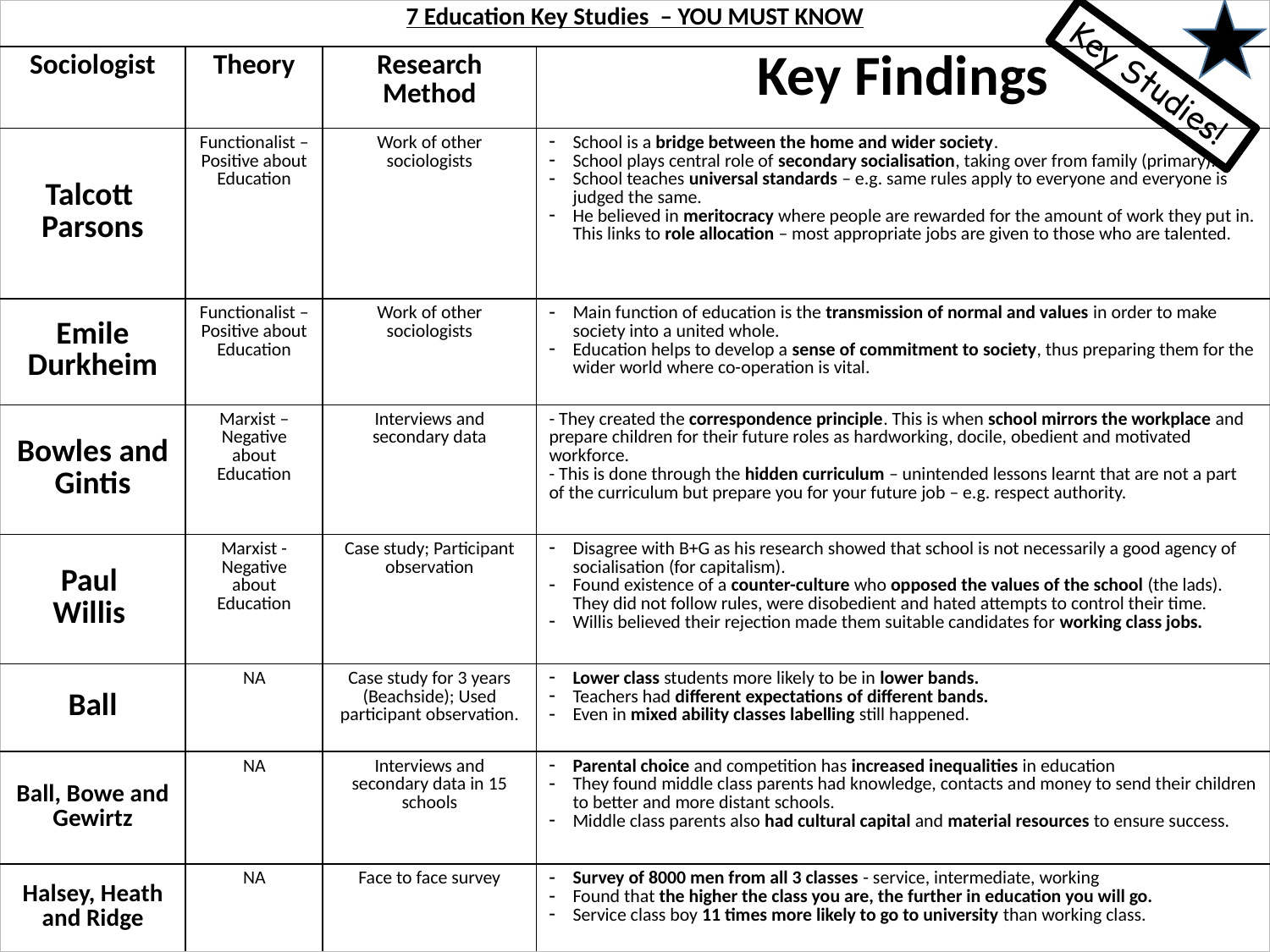

| 7 Education Key Studies – YOU MUST KNOW |  |  |  |
| --- | --- | --- | --- |
| Sociologist | Theory | Research Method | Key Findings |
| Talcott Parsons | Functionalist – Positive about Education | Work of other sociologists | School is a bridge between the home and wider society. School plays central role of secondary socialisation, taking over from family (primary). School teaches universal standards – e.g. same rules apply to everyone and everyone is judged the same. He believed in meritocracy where people are rewarded for the amount of work they put in. This links to role allocation – most appropriate jobs are given to those who are talented. |
| Emile Durkheim | Functionalist – Positive about Education | Work of other sociologists | Main function of education is the transmission of normal and values in order to make society into a united whole. Education helps to develop a sense of commitment to society, thus preparing them for the wider world where co-operation is vital. |
| Bowles and Gintis | Marxist – Negative about Education | Interviews and secondary data | - They created the correspondence principle. This is when school mirrors the workplace and prepare children for their future roles as hardworking, docile, obedient and motivated workforce. - This is done through the hidden curriculum – unintended lessons learnt that are not a part of the curriculum but prepare you for your future job – e.g. respect authority. |
| Paul Willis | Marxist - Negative about Education | Case study; Participant observation | Disagree with B+G as his research showed that school is not necessarily a good agency of socialisation (for capitalism). Found existence of a counter-culture who opposed the values of the school (the lads). They did not follow rules, were disobedient and hated attempts to control their time. Willis believed their rejection made them suitable candidates for working class jobs. |
| Ball | NA | Case study for 3 years (Beachside); Used participant observation. | Lower class students more likely to be in lower bands. Teachers had different expectations of different bands. Even in mixed ability classes labelling still happened. |
| Ball, Bowe and Gewirtz | NA | Interviews and secondary data in 15 schools | Parental choice and competition has increased inequalities in education They found middle class parents had knowledge, contacts and money to send their children to better and more distant schools. Middle class parents also had cultural capital and material resources to ensure success. |
| Halsey, Heath and Ridge | NA | Face to face survey | Survey of 8000 men from all 3 classes - service, intermediate, working Found that the higher the class you are, the further in education you will go. Service class boy 11 times more likely to go to university than working class. |

Key Studies!